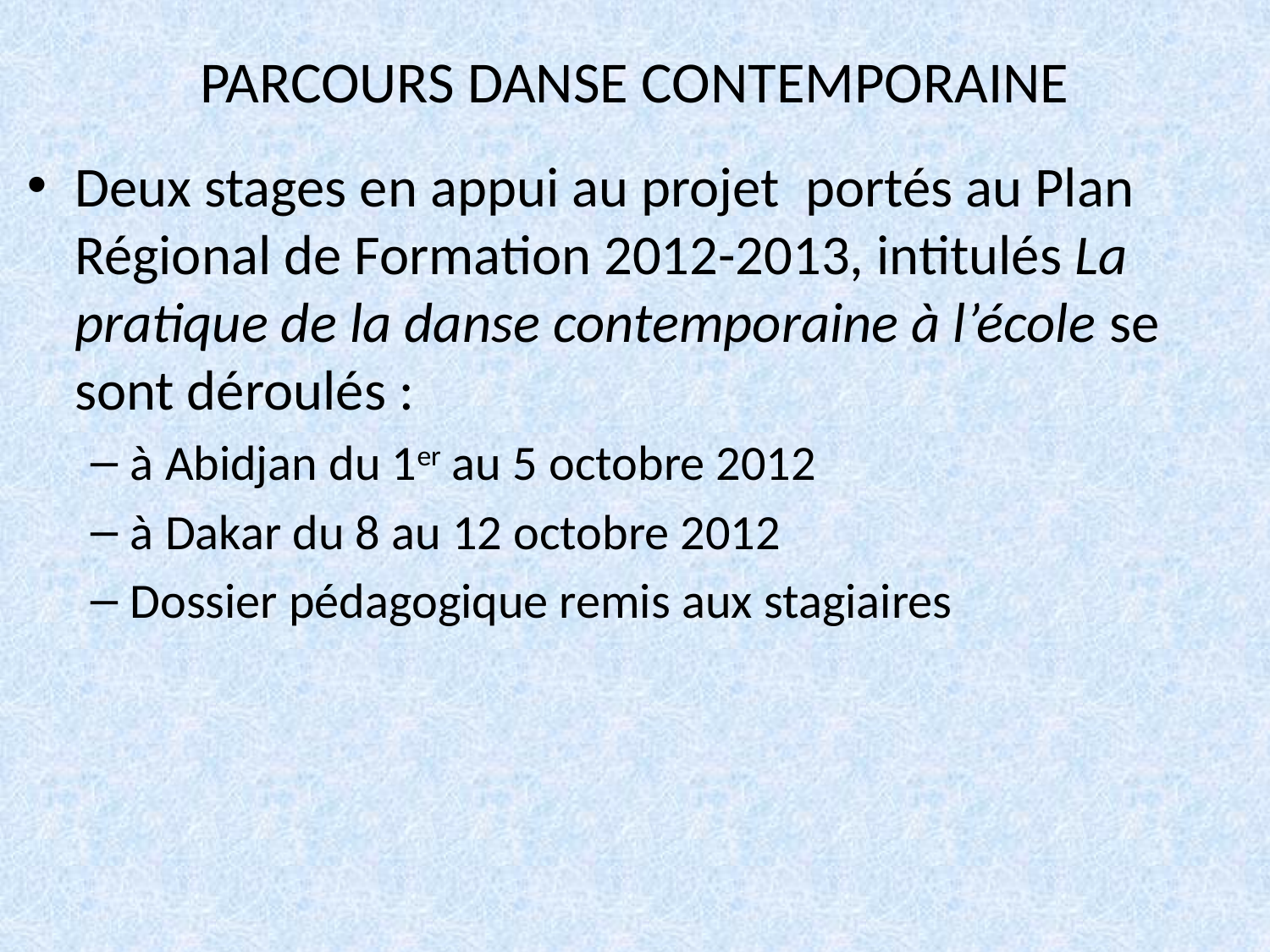

# PARCOURS DANSE CONTEMPORAINE
Deux stages en appui au projet  portés au Plan Régional de Formation 2012-2013, intitulés La pratique de la danse contemporaine à l’école se sont déroulés :
à Abidjan du 1er au 5 octobre 2012
à Dakar du 8 au 12 octobre 2012
Dossier pédagogique remis aux stagiaires